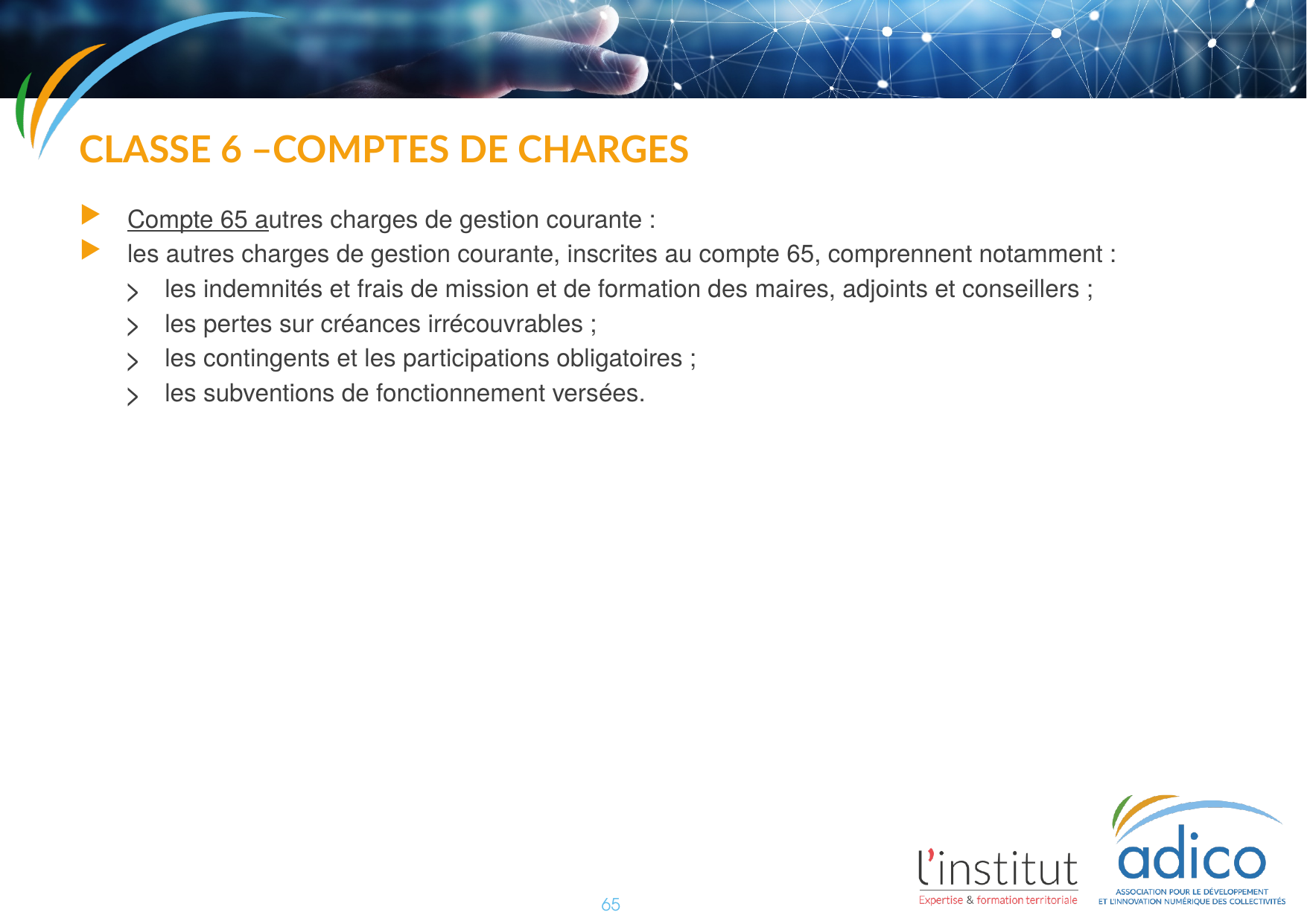

# Classe 6 –comptes de charges
Compte 65 autres charges de gestion courante :
les autres charges de gestion courante, inscrites au compte 65, comprennent notamment :
les indemnités et frais de mission et de formation des maires, adjoints et conseillers ;
les pertes sur créances irrécouvrables ;
les contingents et les participations obligatoires ;
les subventions de fonctionnement versées.